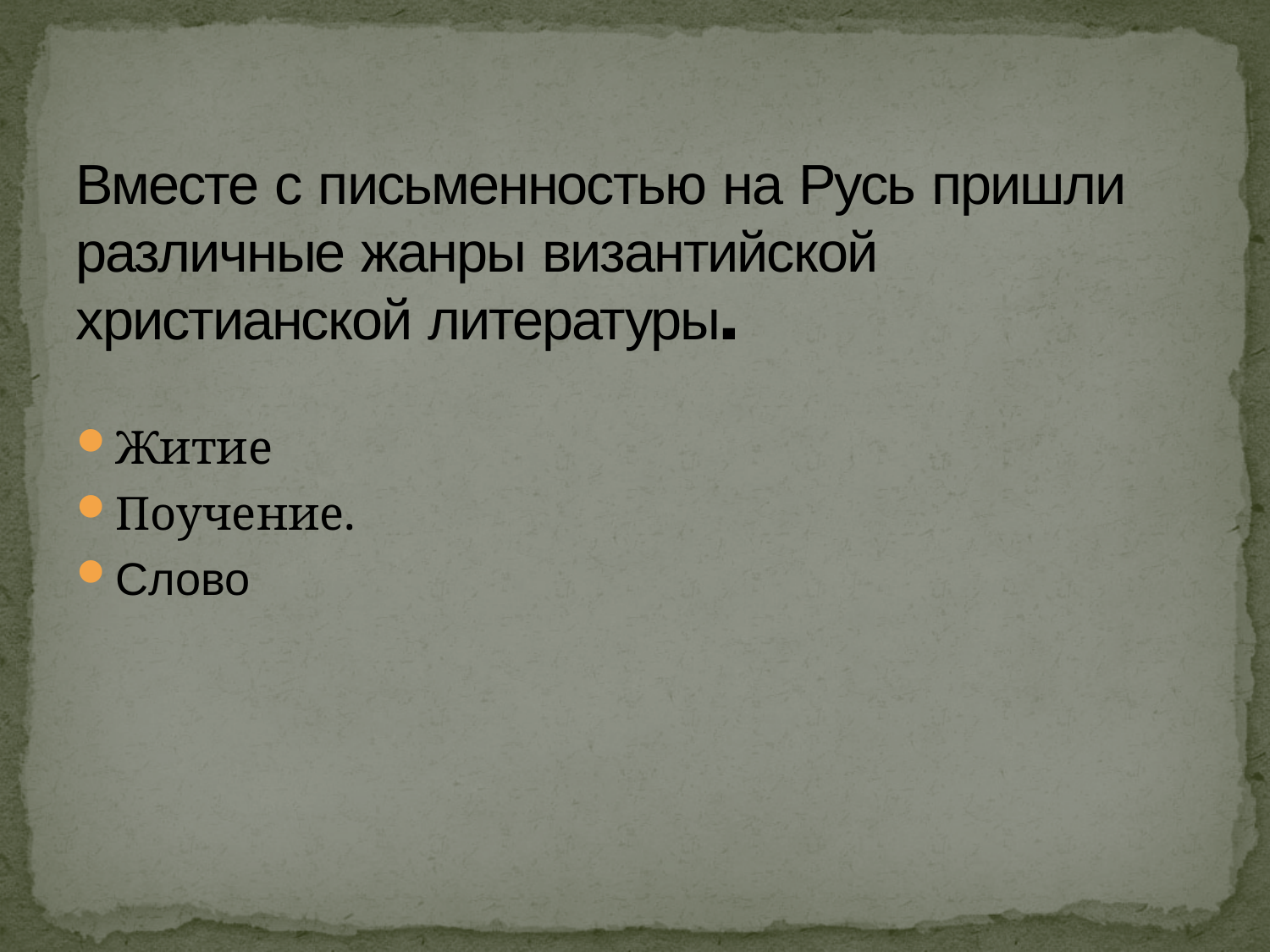

# Вместе с письменностью на Русь пришли различные жанры византийской христианской литературы.
Житие
Поучение.
Слово